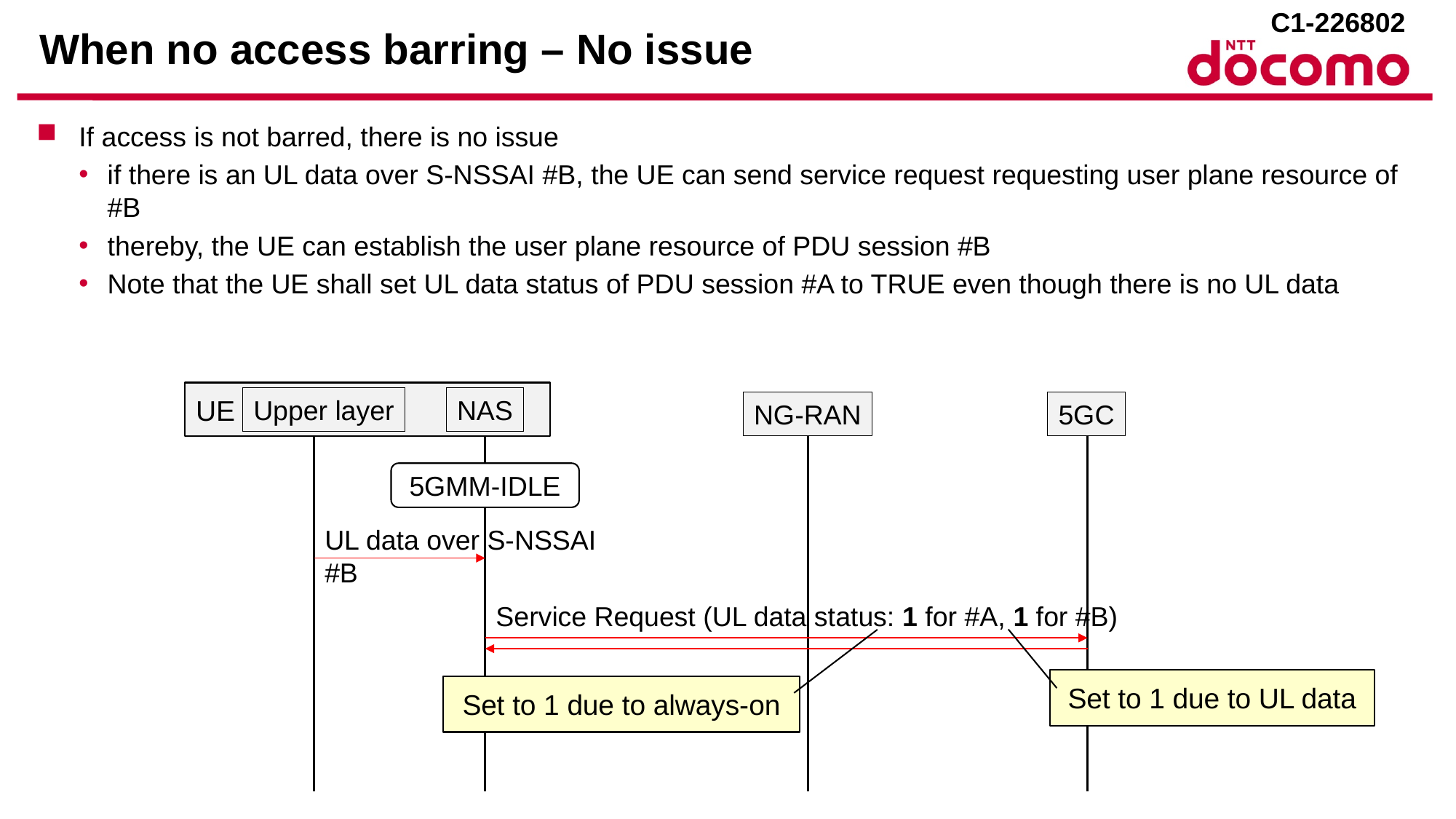

# When no access barring – No issue
If access is not barred, there is no issue
if there is an UL data over S-NSSAI #B, the UE can send service request requesting user plane resource of #B
thereby, the UE can establish the user plane resource of PDU session #B
Note that the UE shall set UL data status of PDU session #A to TRUE even though there is no UL data
UE
Upper layer
NAS
NG-RAN
5GC
5GMM-IDLE
UL data over S-NSSAI #B
Service Request (UL data status: 1 for #A, 1 for #B)
Set to 1 due to UL data
Set to 1 due to always-on